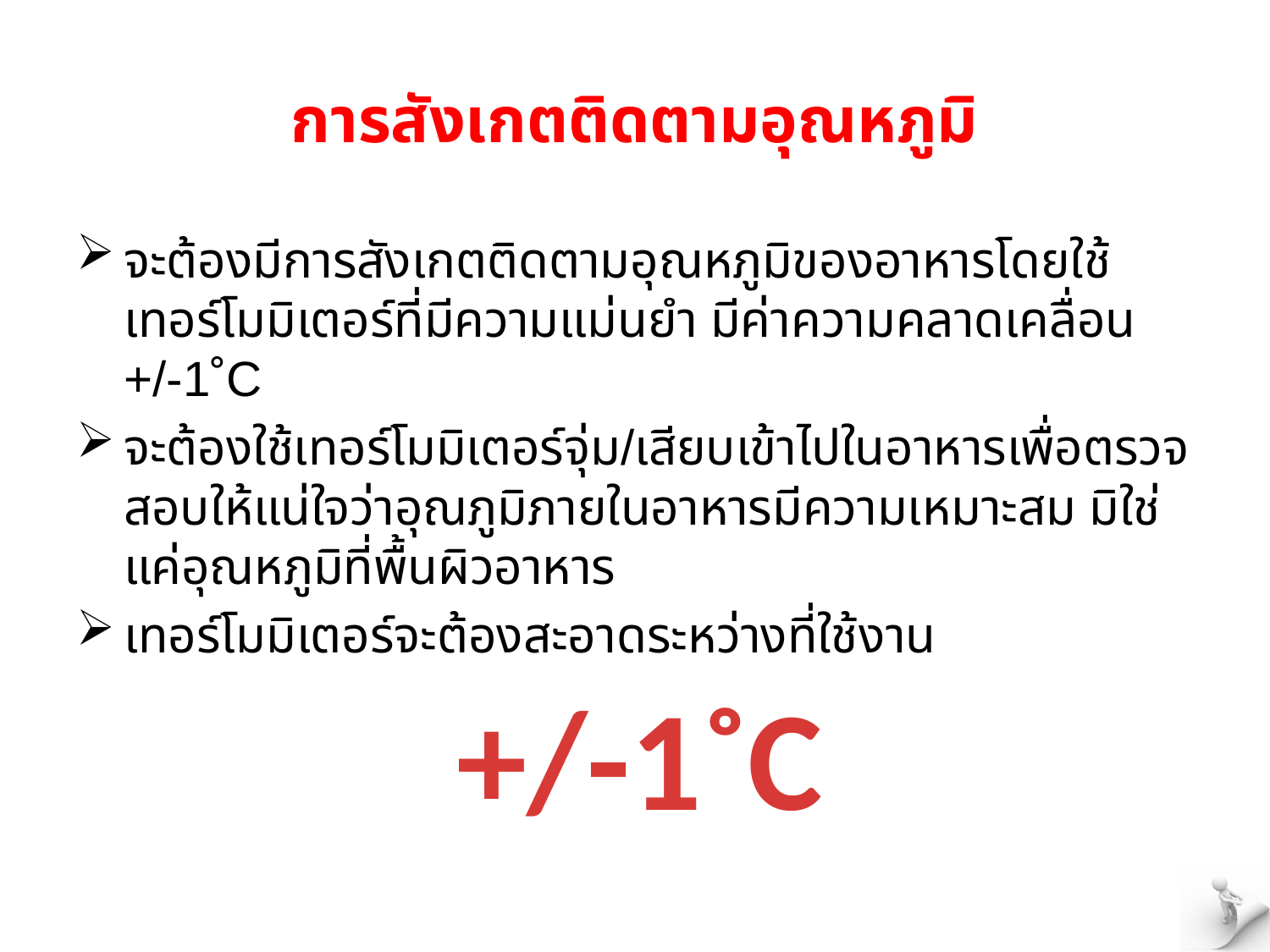

# การสังเกตติดตามอุณหภูมิ
จะต้องมีการสังเกตติดตามอุณหภูมิของอาหารโดยใช้เทอร์โมมิเตอร์ที่มีความแม่นยำ มีค่าความคลาดเคลื่อน +/-1˚C
จะต้องใช้เทอร์โมมิเตอร์จุ่ม/เสียบเข้าไปในอาหารเพื่อตรวจสอบให้แน่ใจว่าอุณภูมิภายในอาหารมีความเหมาะสม มิใช่แค่อุณหภูมิที่พื้นผิวอาหาร
เทอร์โมมิเตอร์จะต้องสะอาดระหว่างที่ใช้งาน

+/-1˚C